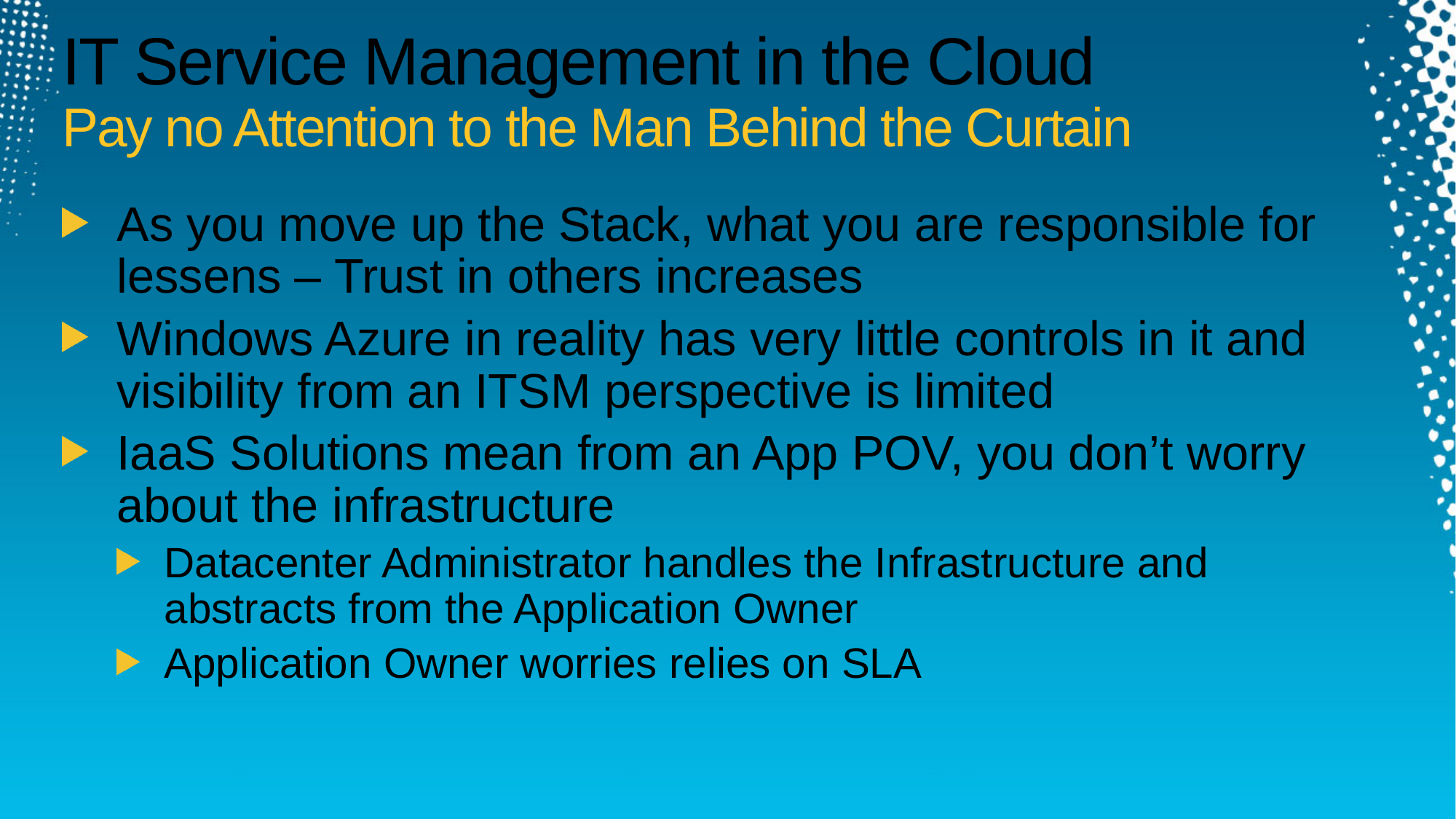

# IT Service Management in the Cloud Pay no Attention to the Man Behind the Curtain
As you move up the Stack, what you are responsible for lessens – Trust in others increases
Windows Azure in reality has very little controls in it and visibility from an ITSM perspective is limited
IaaS Solutions mean from an App POV, you don’t worry about the infrastructure
Datacenter Administrator handles the Infrastructure and abstracts from the Application Owner
Application Owner worries relies on SLA